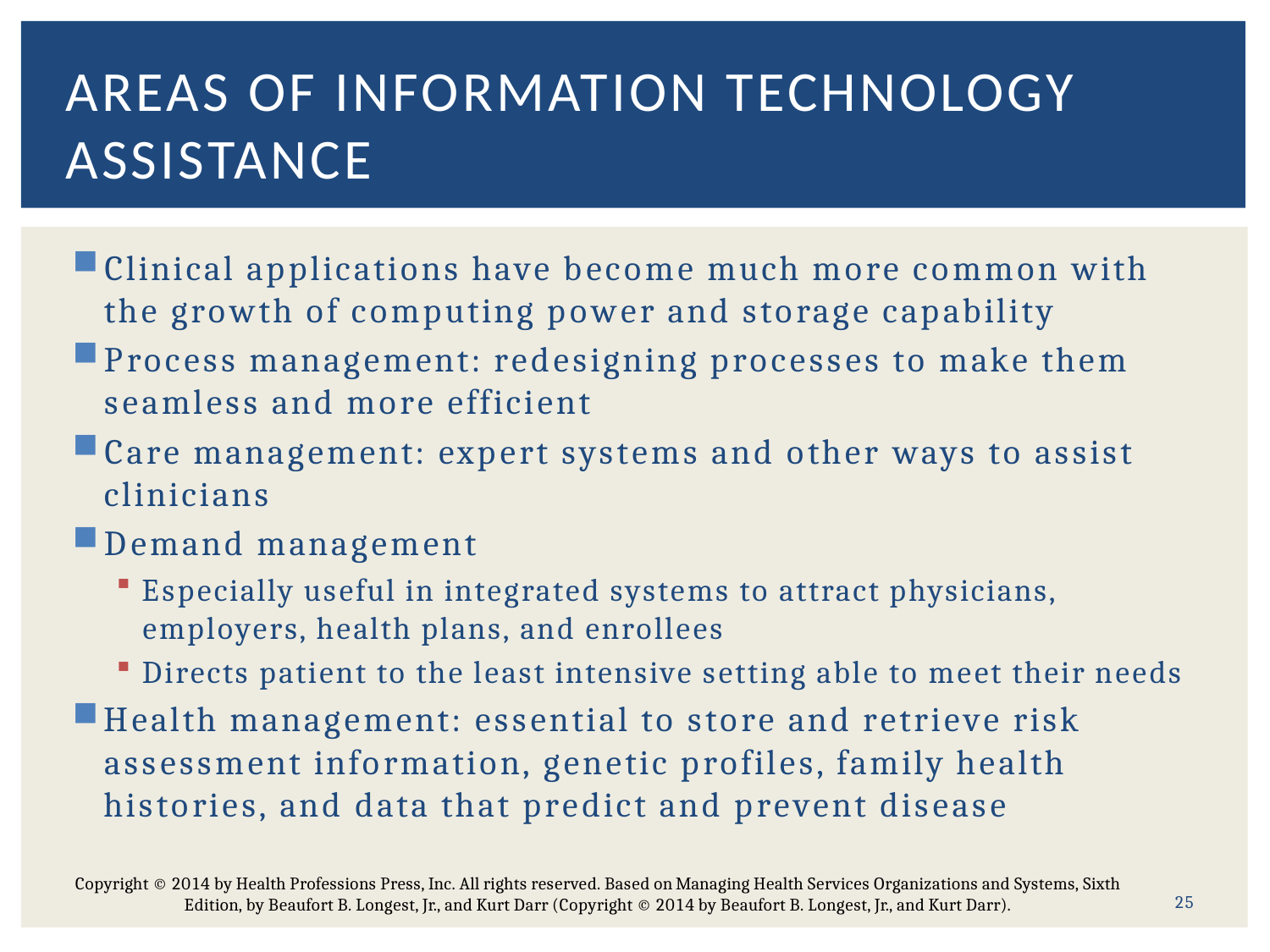

# Areas of information technology assistance
Clinical applications have become much more common with the growth of computing power and storage capability
Process management: redesigning processes to make them seamless and more efficient
Care management: expert systems and other ways to assist clinicians
Demand management
Especially useful in integrated systems to attract physicians, employers, health plans, and enrollees
Directs patient to the least intensive setting able to meet their needs
Health management: essential to store and retrieve risk assessment information, genetic profiles, family health histories, and data that predict and prevent disease

Copyright © 2014 by Health Professions Press, Inc. All rights reserved. Based on Managing Health Services Organizations and Systems, Sixth Edition, by Beaufort B. Longest, Jr., and Kurt Darr (Copyright © 2014 by Beaufort B. Longest, Jr., and Kurt Darr).
25